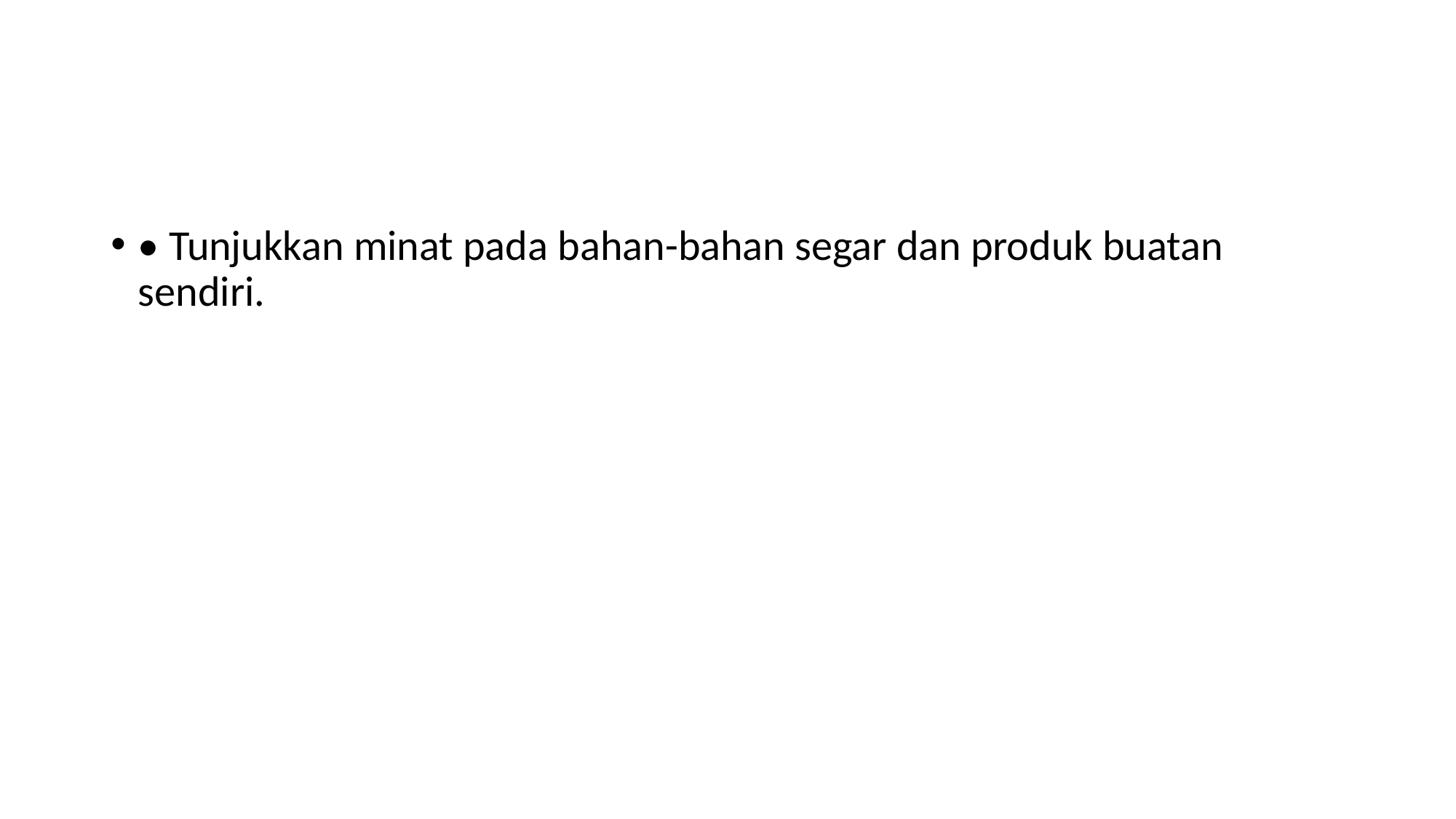

#
• Tunjukkan minat pada bahan-bahan segar dan produk buatan sendiri.